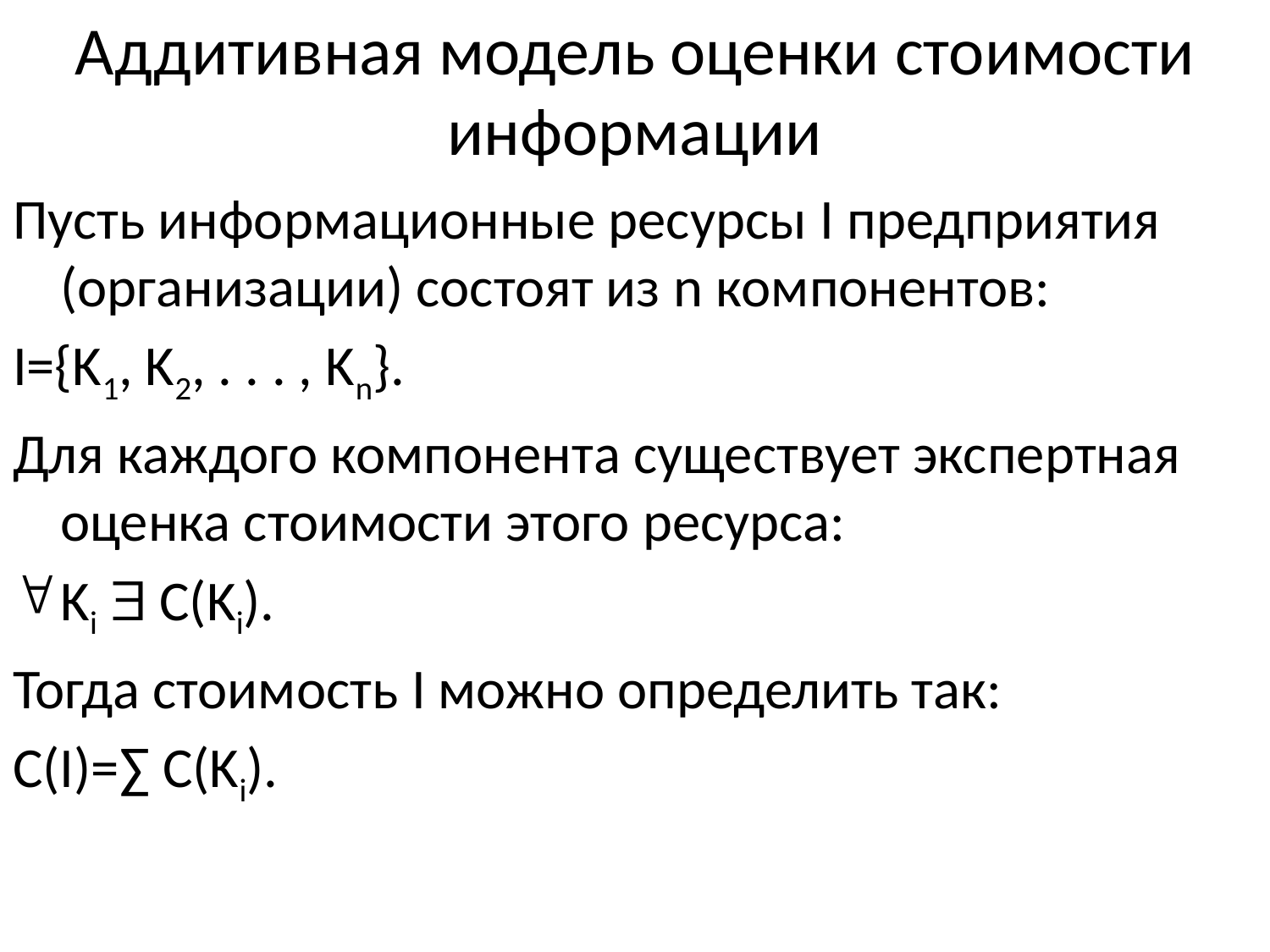

# Аддитивная модель оценки стоимости информации
Пусть информационные ресурсы I предприятия (организации) состоят из n компонентов:
I={K1, K2, . . . , Kn}.
Для каждого компонента существует экспертная оценка стоимости этого ресурса:
Ki ∃ C(Ki).
Тогда стоимость I можно определить так:
C(I)=∑ C(Ki).